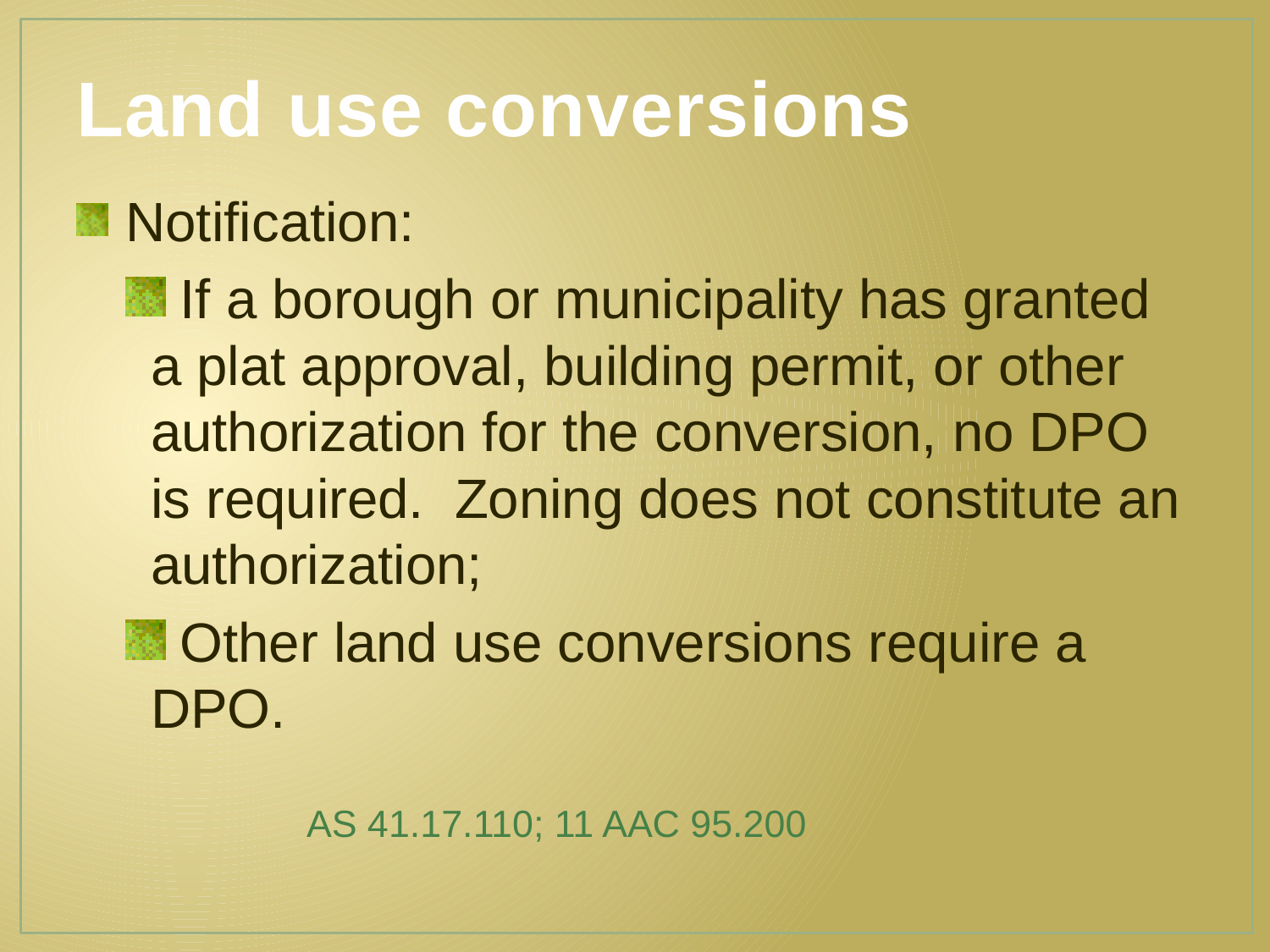

# Land use conversions
 Notification:
 If a borough or municipality has granted a plat approval, building permit, or other authorization for the conversion, no DPO is required.  Zoning does not constitute an authorization;
 Other land use conversions require a DPO.

				          AS 41.17.110; 11 AAC 95.200